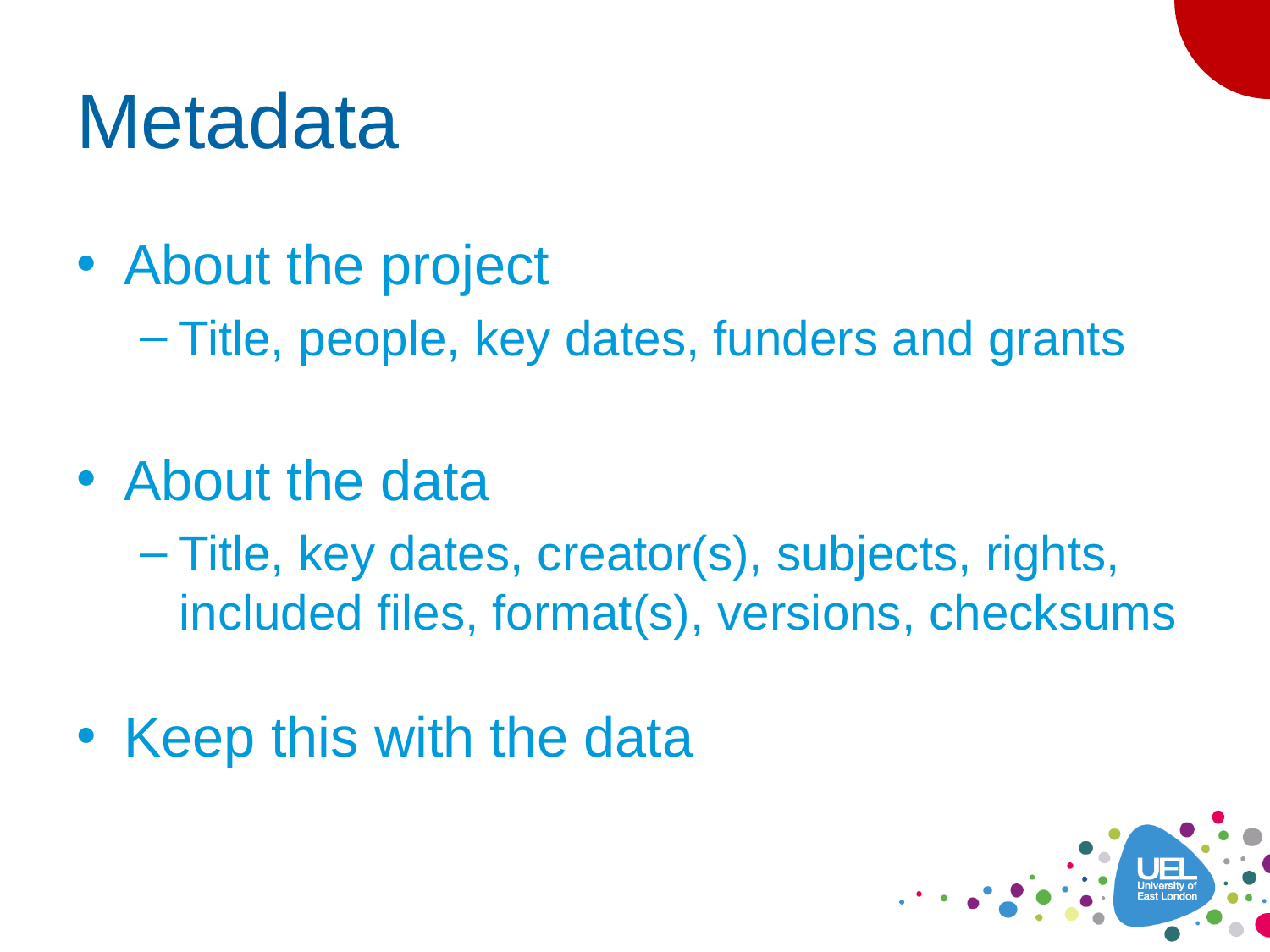

# Metadata
About the project
Title, people, key dates, funders and grants

About the data
Title, key dates, creator(s), subjects, rights, included files, format(s), versions, checksums

Keep this with the data